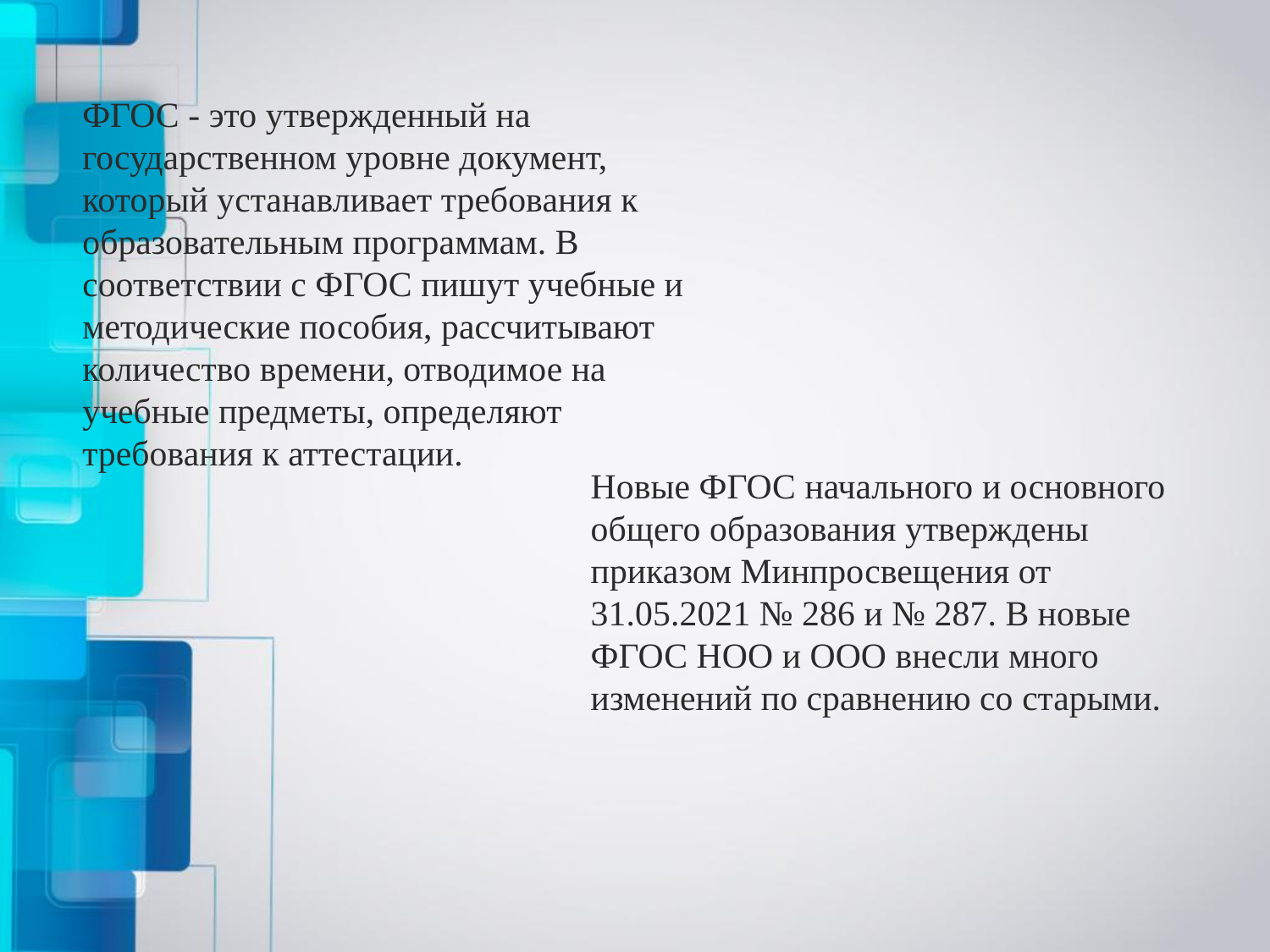

ФГОС - это утвержденный на государственном уровне документ, который устанавливает требования к образовательным программам. В соответствии с ФГОС пишут учебные и методические пособия, рассчитывают количество времени, отводимое на учебные предметы, определяют требования к аттестации.
Новые ФГОС начального и основного общего образования утверждены приказом Минпросвещения от 31.05.2021 № 286 и № 287. В новые ФГОС НОО и ООО внесли много изменений по сравнению со старыми.